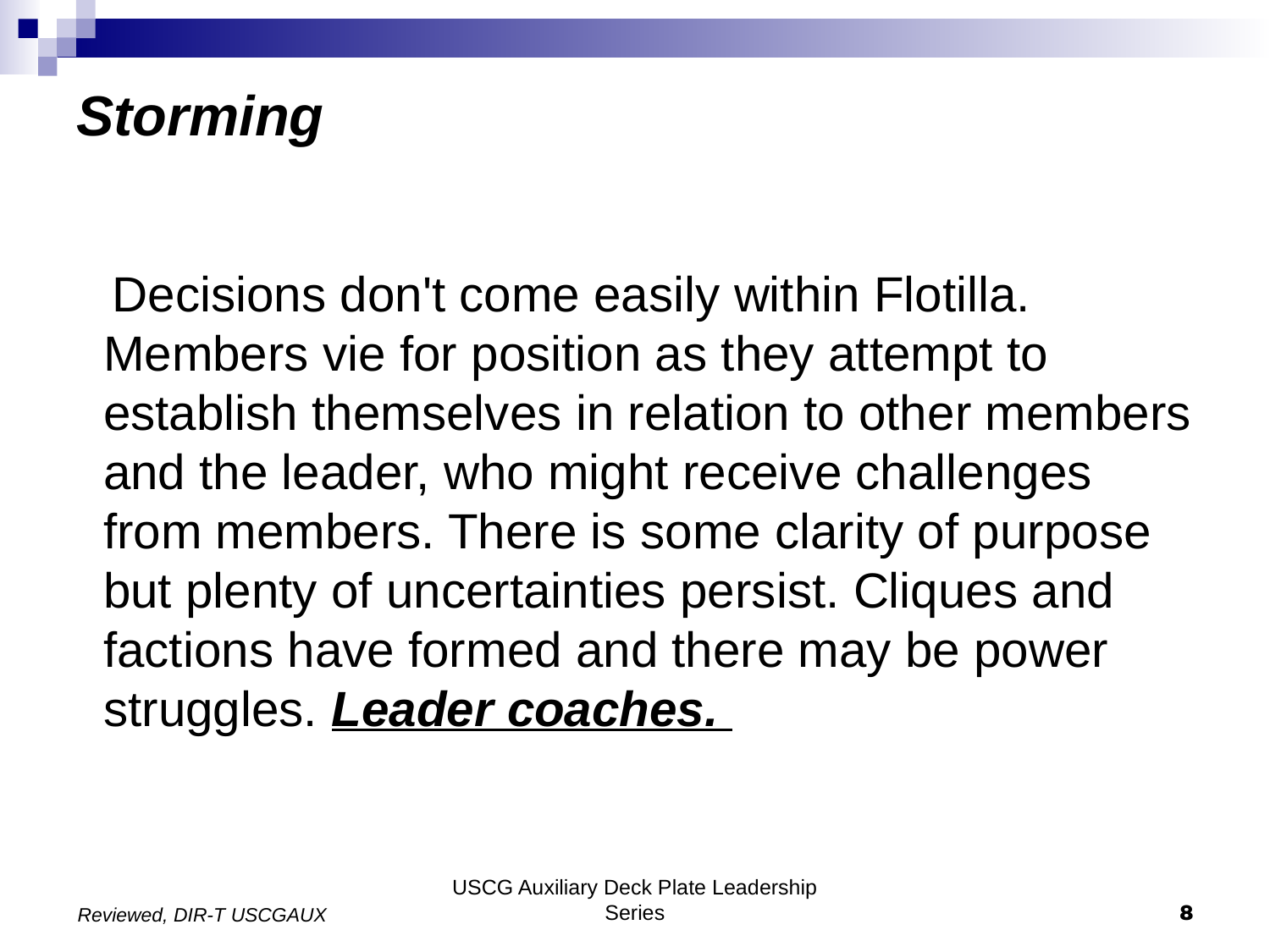

# Storming
 Decisions don't come easily within Flotilla. Members vie for position as they attempt to establish themselves in relation to other members and the leader, who might receive challenges from members. There is some clarity of purpose but plenty of uncertainties persist. Cliques and factions have formed and there may be power struggles. Leader coaches.
USCG Auxiliary Deck Plate Leadership Series
8
Reviewed, DIR-T USCGAUX